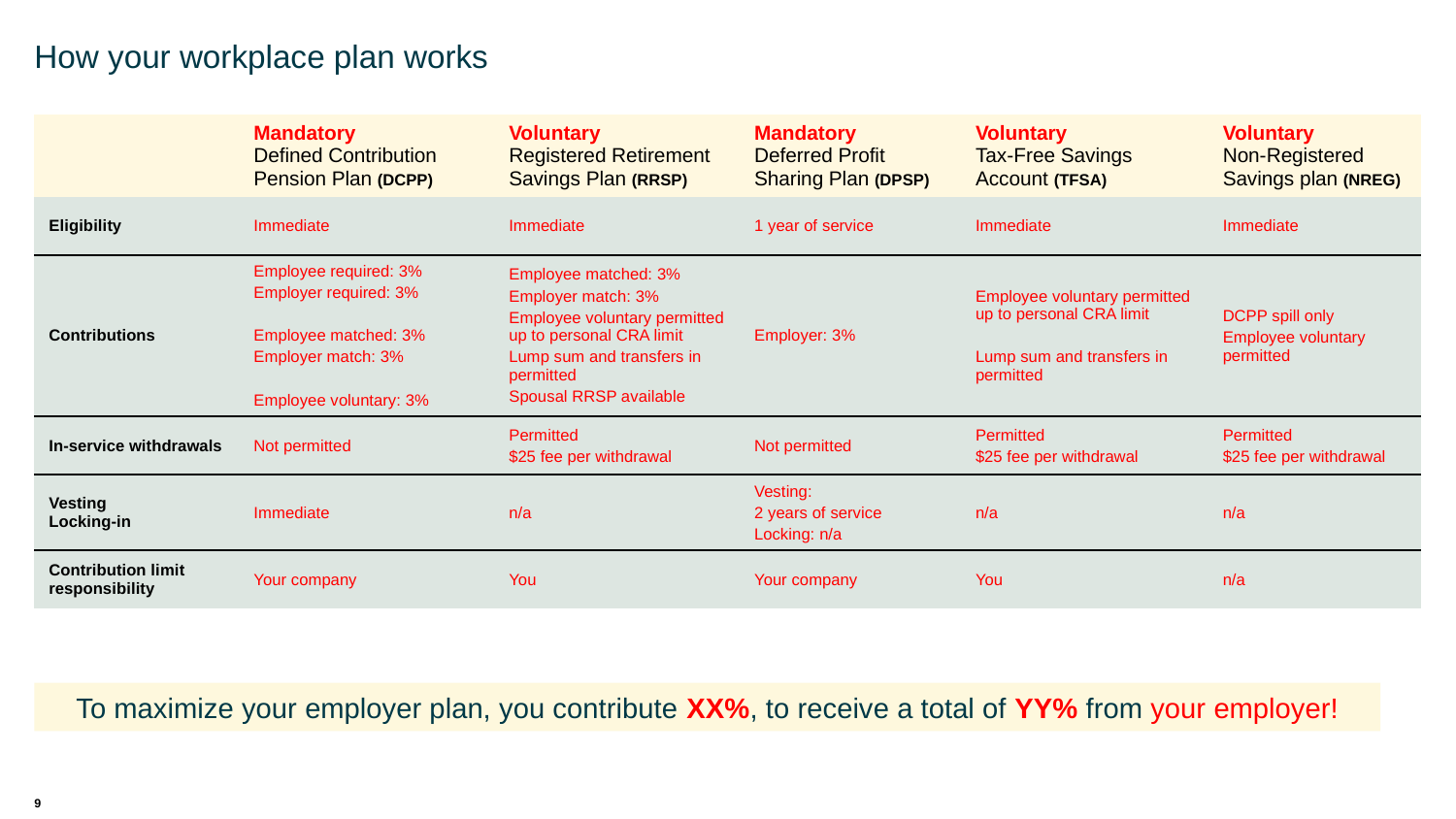

How your workplace plan works
|  | Mandatory Defined Contribution Pension Plan (DCPP) | Voluntary Registered Retirement Savings Plan (RRSP) | Mandatory Deferred Profit Sharing Plan (DPSP) | Voluntary Tax-Free Savings Account (TFSA) | Voluntary Non-Registered Savings plan (NREG) |
| --- | --- | --- | --- | --- | --- |
| Eligibility | Immediate | Immediate | 1 year of service | Immediate | Immediate |
| Contributions | Employee required: 3% Employer required: 3% Employee matched: 3% Employer match: 3% Employee voluntary: 3% | Employee matched: 3% Employer match: 3% Employee voluntary permitted up to personal CRA limit Lump sum and transfers in permitted Spousal RRSP available | Employer: 3% | Employee voluntary permitted up to personal CRA limit Lump sum and transfers in permitted | DCPP spill only Employee voluntary permitted |
| In-service withdrawals | Not permitted | Permitted $25 fee per withdrawal | Not permitted | Permitted $25 fee per withdrawal | Permitted $25 fee per withdrawal |
| Vesting Locking-in | Immediate | n/a | Vesting: 2 years of service Locking: n/a | n/a | n/a |
| Contribution limit responsibility | Your company | You | Your company | You | n/a |
To maximize your employer plan, you contribute XX%, to receive a total of YY% from your employer!
9